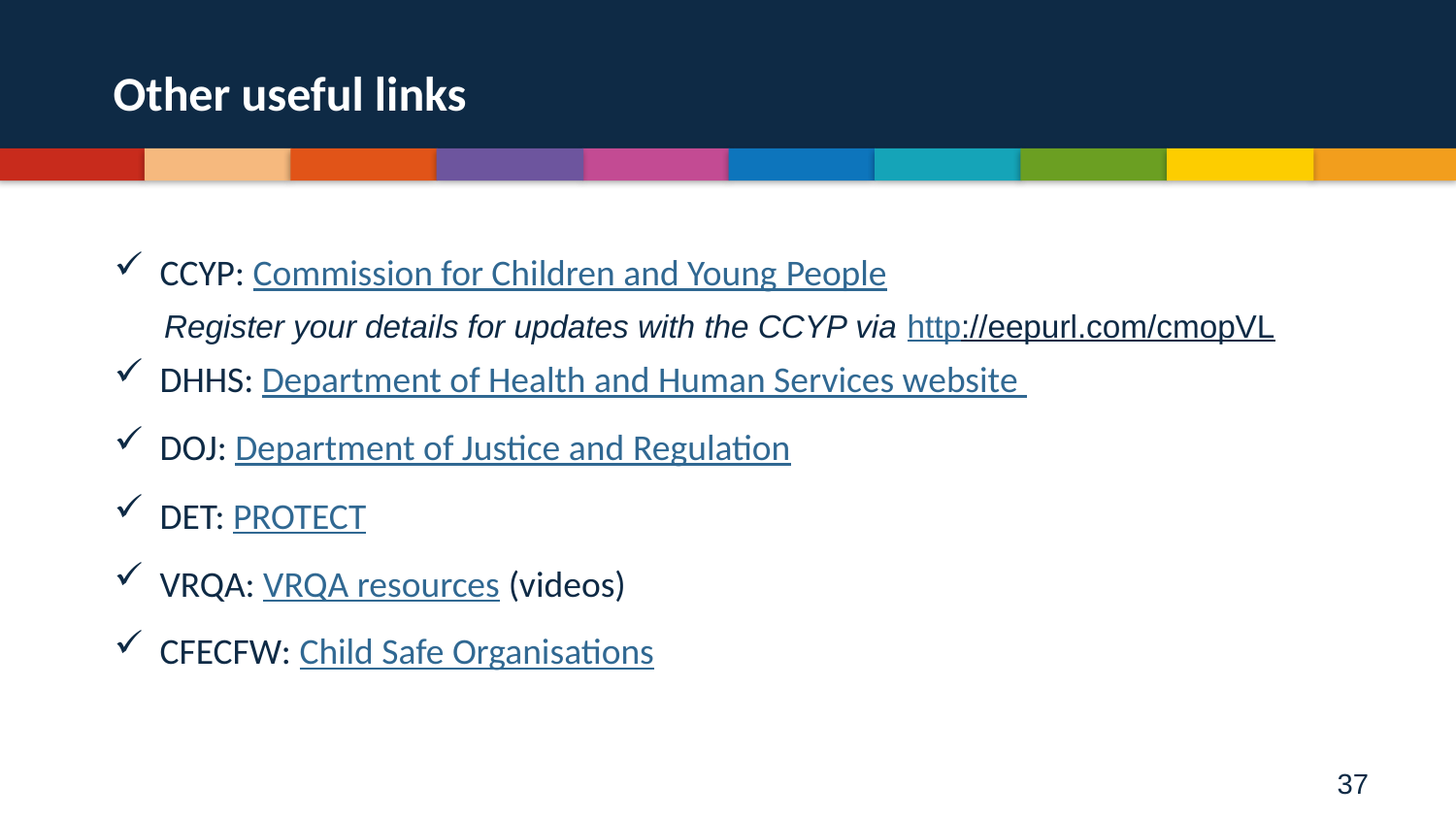

# Other useful links
CCYP: Commission for Children and Young People
Register your details for updates with the CCYP via http://eepurl.com/cmopVL
DHHS: Department of Health and Human Services website
DOJ: Department of Justice and Regulation
DET: PROTECT
VRQA: VRQA resources (videos)
CFECFW: Child Safe Organisations

37